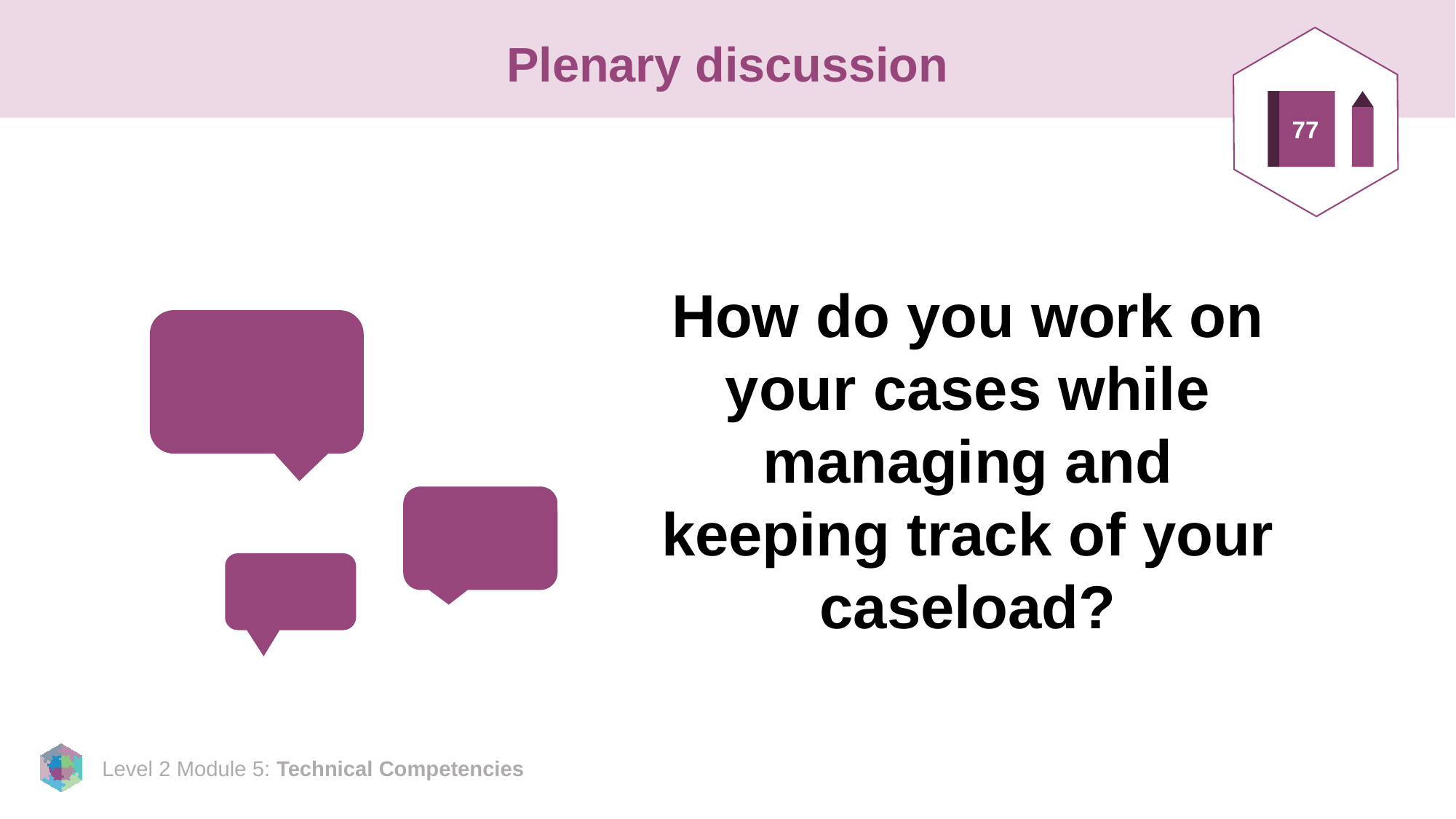

# Plenary discussion

77

How do you work on your cases while managing and keeping track of your caseload?